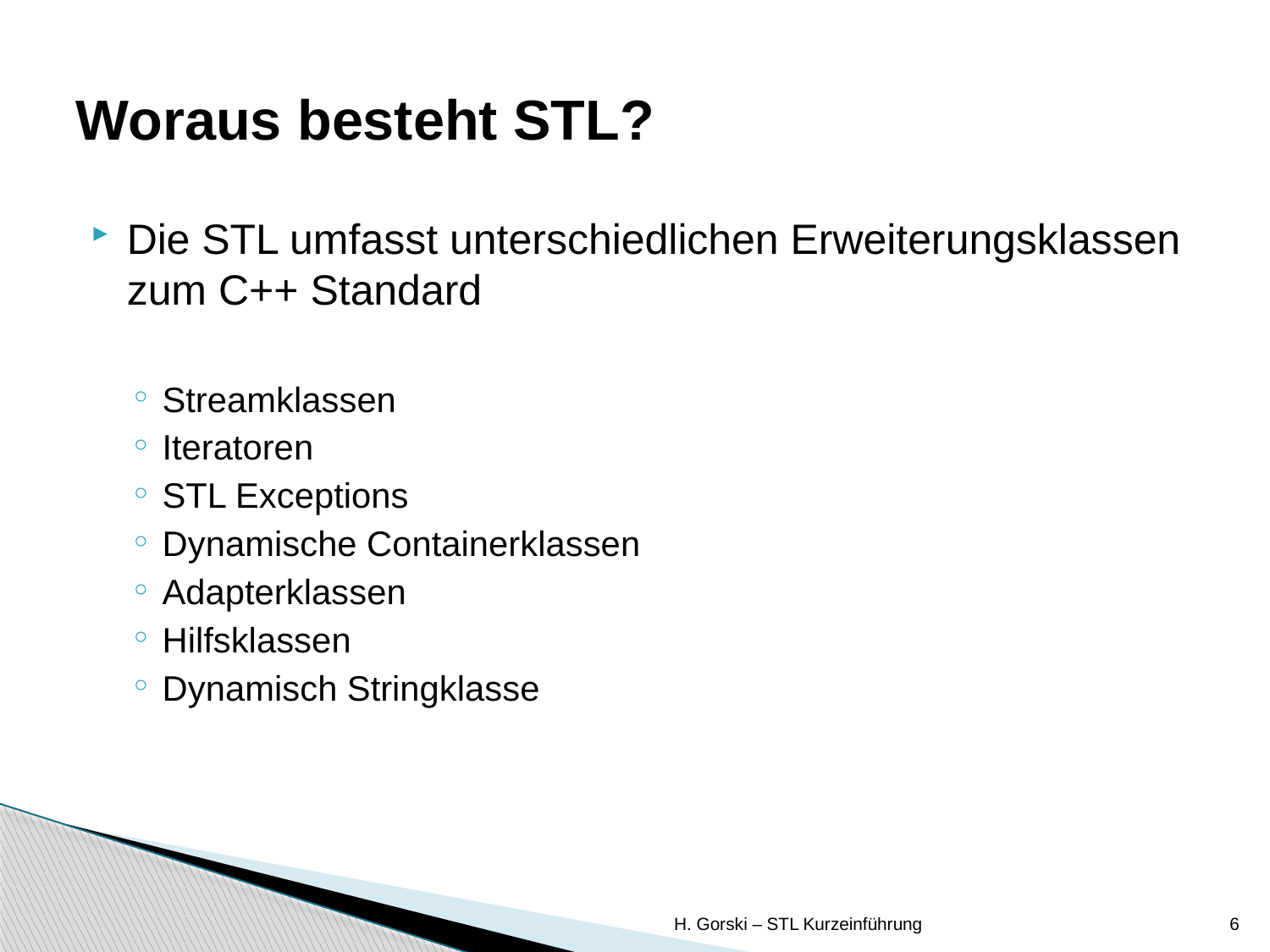

# Woraus besteht STL?
Die STL umfasst unterschiedlichen Erweiterungsklassen zum C++ Standard

Streamklassen
Iteratoren
STL Exceptions
Dynamische Containerklassen
Adapterklassen
Hilfsklassen
Dynamisch Stringklasse
H. Gorski – STL Kurzeinführung
6